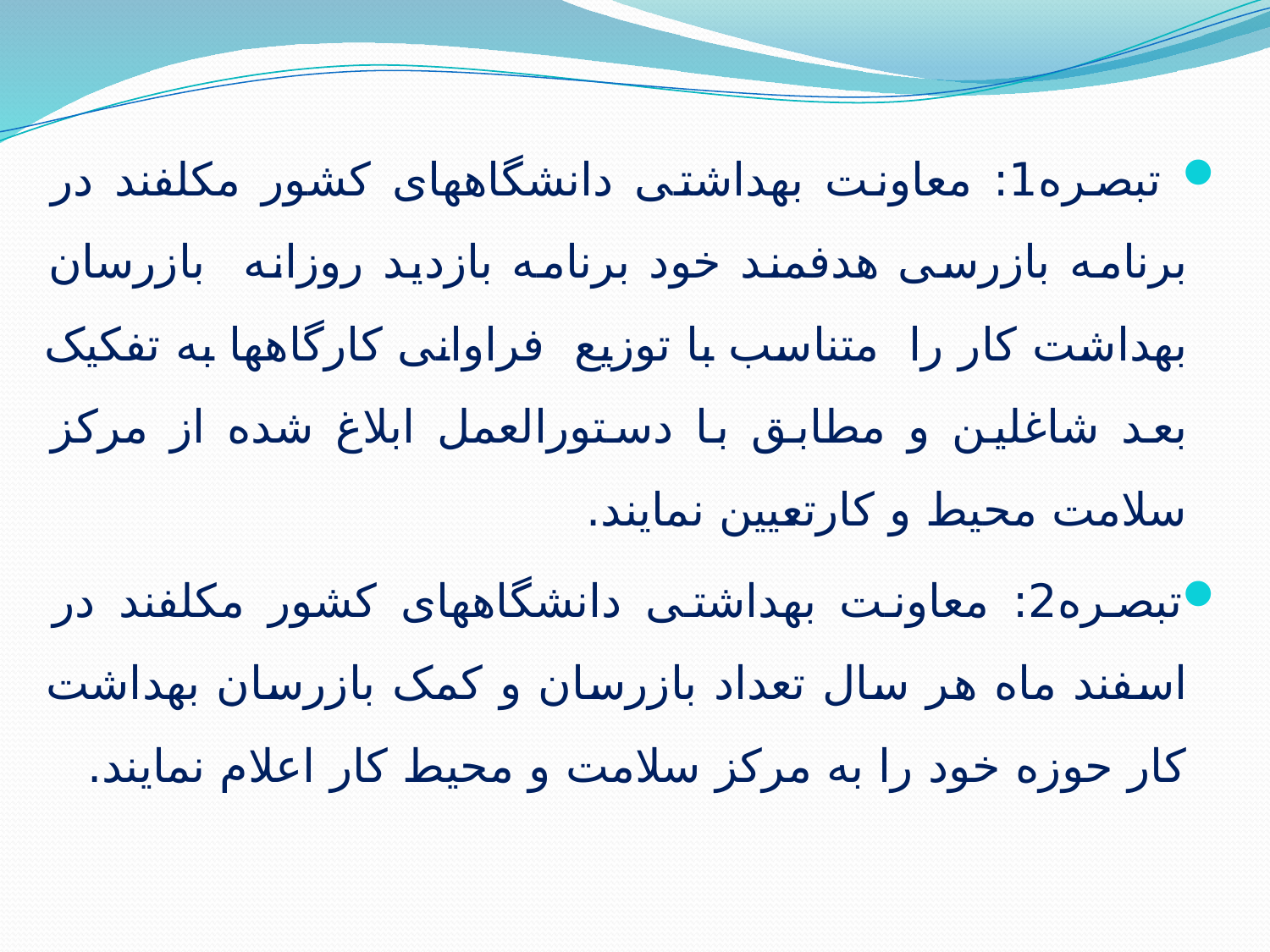

تبصره1: معاونت بهداشتی دانشگاههای کشور مکلفند در برنامه بازرسی هدفمند خود برنامه بازدید روزانه  بازرسان بهداشت کار را  متناسب با توزیع  فراوانی کارگاهها به تفکیک بعد شاغلین و مطابق با دستورالعمل ابلاغ شده از مرکز سلامت محیط و کارتعیین نمایند.
تبصره2: معاونت بهداشتی دانشگاههای کشور مکلفند در اسفند ماه هر سال تعداد بازرسان و کمک بازرسان بهداشت کار حوزه خود را به مرکز سلامت و محیط کار اعلام نمایند.